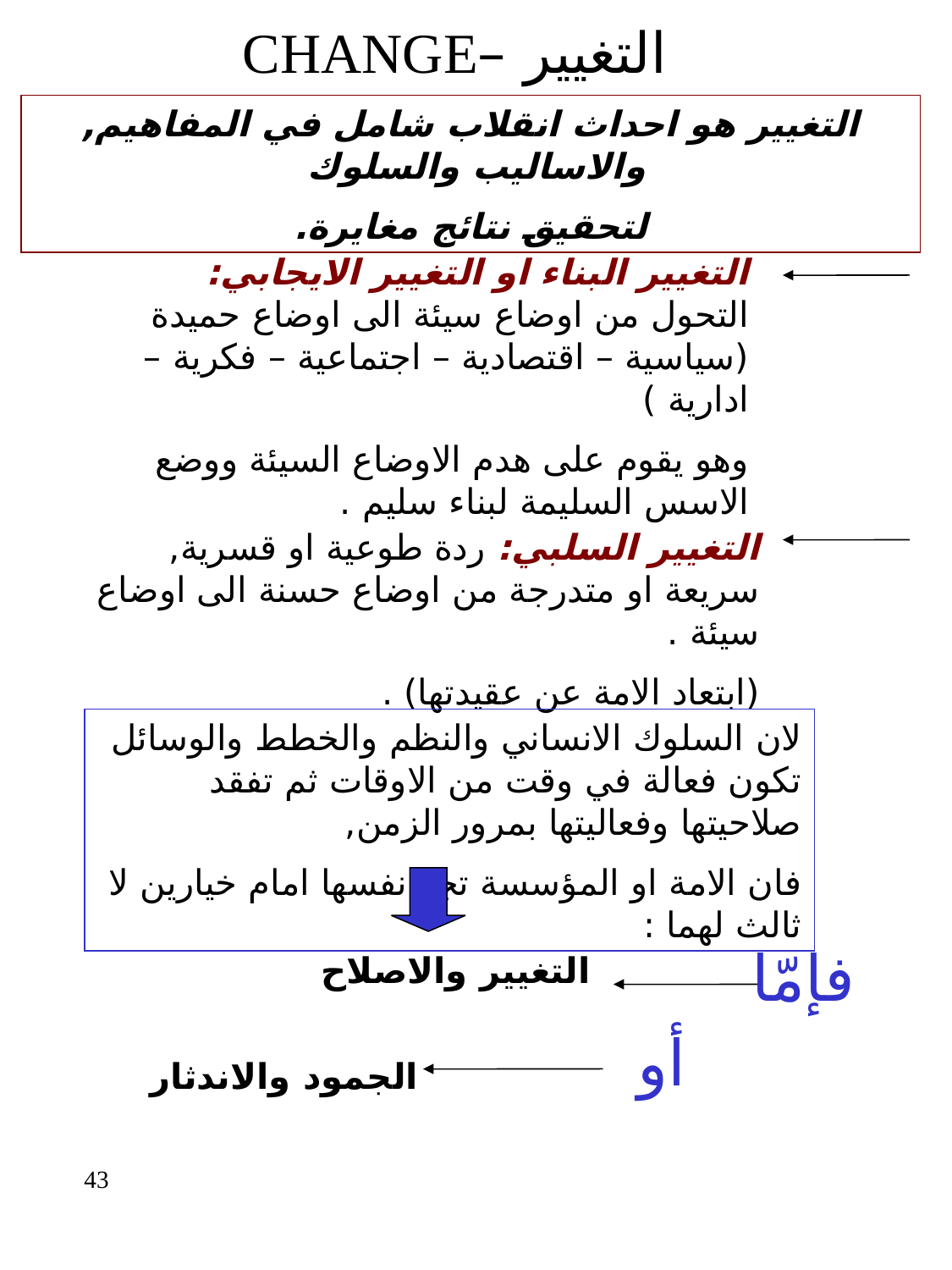

التغيير –CHANGE
التغيير هو احداث انقلاب شامل في المفاهيم, والاساليب والسلوك
لتحقيق نتائج مغايرة.
التغيير البناء او التغيير الايجابي: التحول من اوضاع سيئة الى اوضاع حميدة (سياسية – اقتصادية – اجتماعية – فكرية – ادارية )
وهو يقوم على هدم الاوضاع السيئة ووضع الاسس السليمة لبناء سليم .

التغيير السلبي: ردة طوعية او قسرية, سريعة او متدرجة من اوضاع حسنة الى اوضاع سيئة .
(ابتعاد الامة عن عقيدتها) .

لان السلوك الانساني والنظم والخطط والوسائل تكون فعالة في وقت من الاوقات ثم تفقد صلاحيتها وفعاليتها بمرور الزمن,
فان الامة او المؤسسة تجد نفسها امام خيارين لا ثالث لهما :

فإمّا
التغيير والاصلاح

أو
الجمود والاندثار

43